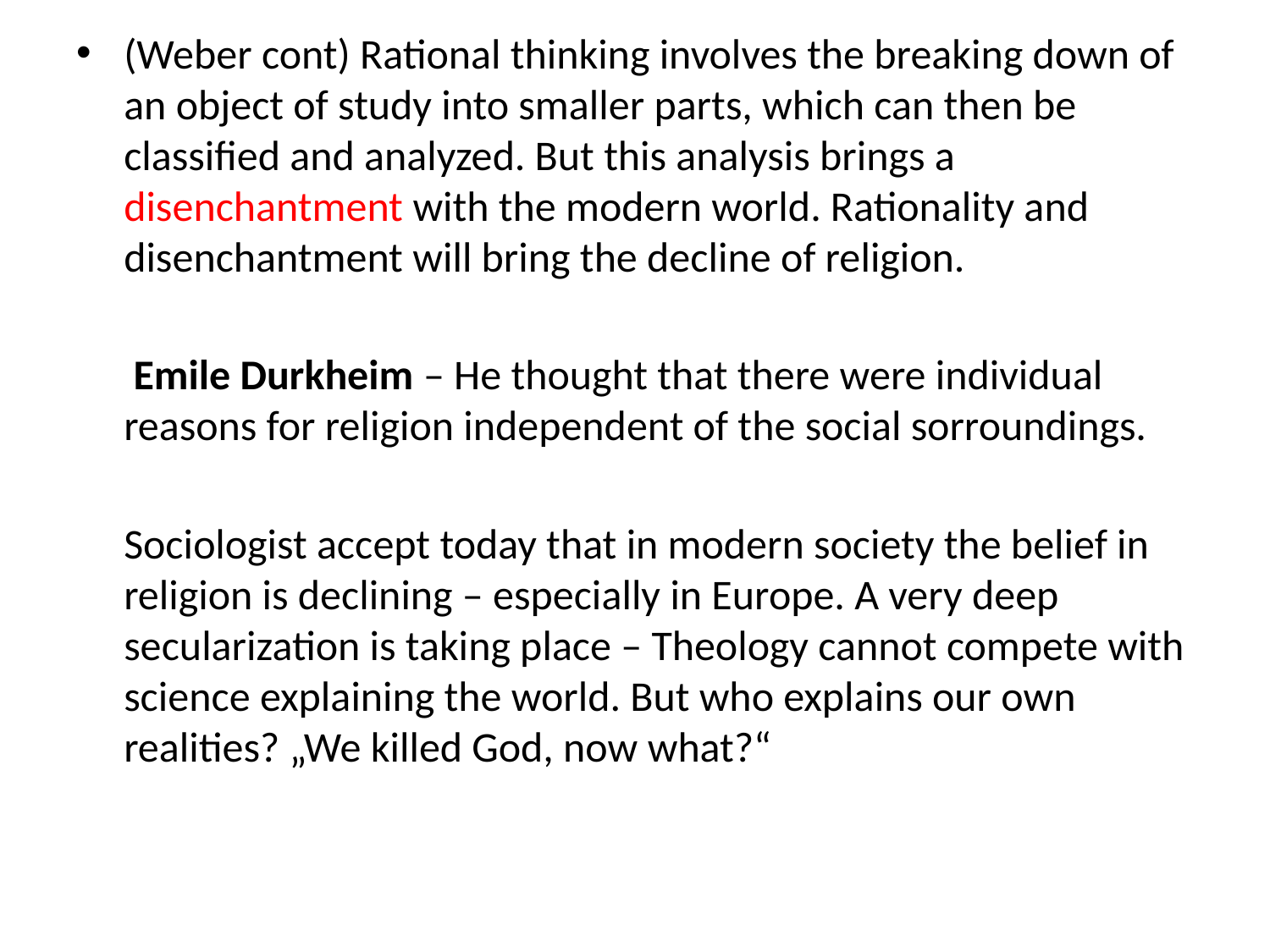

(Weber cont) Rational thinking involves the breaking down of an object of study into smaller parts, which can then be classified and analyzed. But this analysis brings a disenchantment with the modern world. Rationality and disenchantment will bring the decline of religion.

      Emile Durkheim – He thought that there were individual reasons for religion independent of the social sorroundings.

     Sociologist accept today that in modern society the belief in religion is declining – especially in Europe. A very deep secularization is taking place – Theology cannot compete with science explaining the world. But who explains our own realities? „We killed God, now what?“